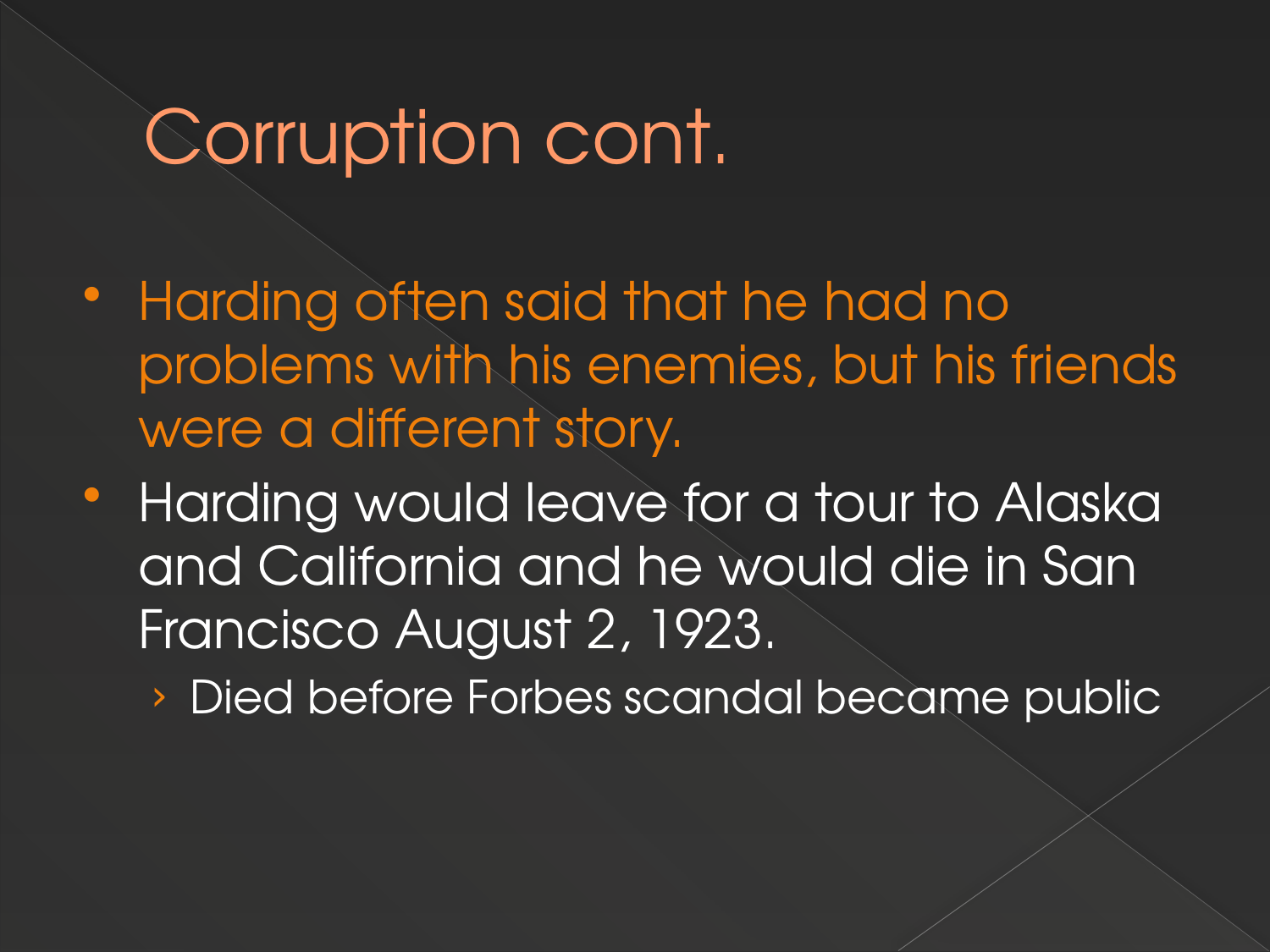

# Corruption cont.
Harding often said that he had no problems with his enemies, but his friends were a different story.
Harding would leave for a tour to Alaska and California and he would die in San Francisco August 2, 1923.
Died before Forbes scandal became public